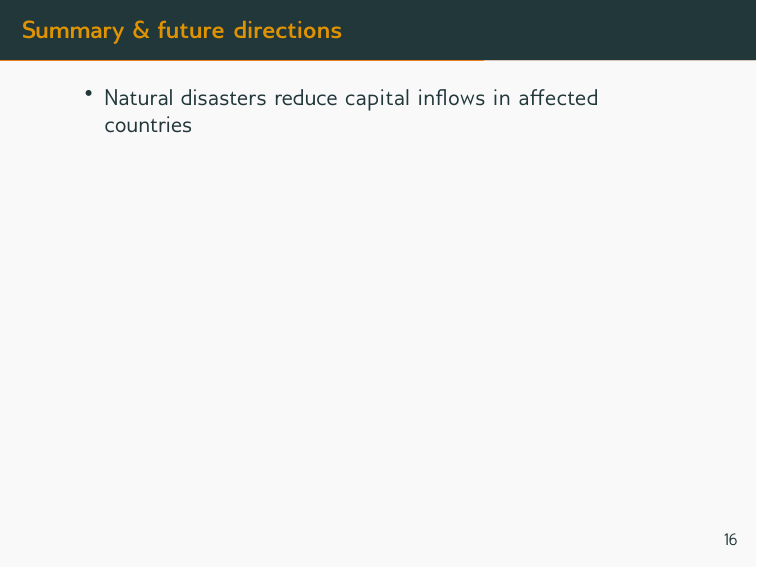

Summary & future directions

Natural disasters reduce capital inflows in affected countries

16